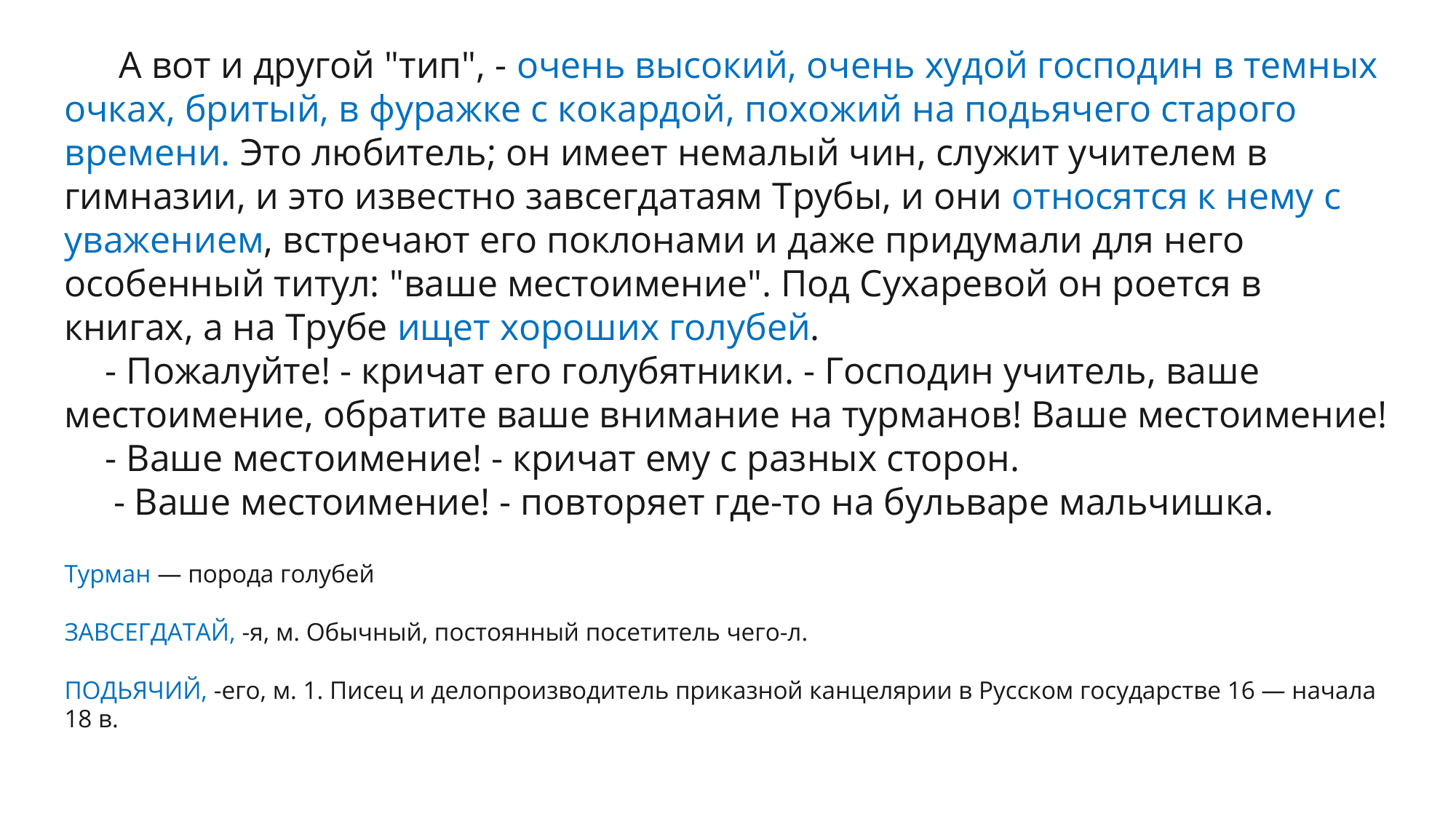

А вот и другой "тип", - очень высокий, очень худой господин в темных очках, бритый, в фуражке с кокардой, похожий на подьячего старого времени. Это любитель; он имеет немалый чин, служит учителем в гимназии, и это известно завсегдатаям Трубы, и они относятся к нему с уважением, встречают его поклонами и даже придумали для него особенный титул: "ваше местоимение". Под Сухаревой он роется в книгах, а на Трубе ищет хороших голубей.
     - Пожалуйте! - кричат его голубятники. - Господин учитель, ваше местоимение, обратите ваше внимание на турманов! Ваше местоимение!
     - Ваше местоимение! - кричат ему с разных сторон.
      - Ваше местоимение! - повторяет где-то на бульваре мальчишка.
Турман — порода голубей
ЗАВСЕГДАТАЙ, -я, м. Обычный, постоянный посетитель чего-л.
ПОДЬЯЧИЙ, -его, м. 1. Писец и делопроизводитель приказной канцелярии в Русском государстве 16 — начала 18 в.